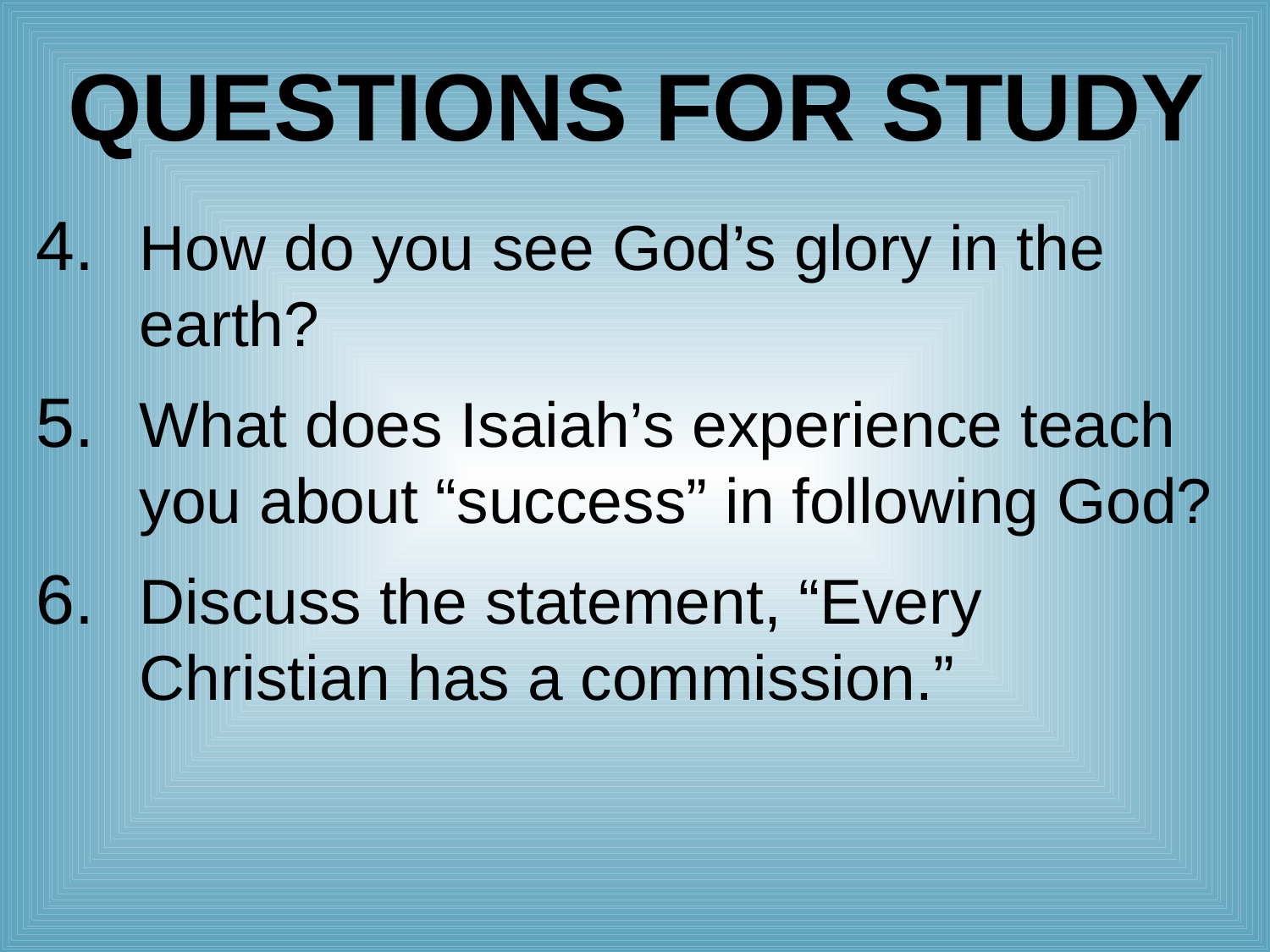

# Questions for Study
How do you see God’s glory in the earth?
What does Isaiah’s experience teach you about “success” in following God?
Discuss the statement, “Every Christian has a commission.”